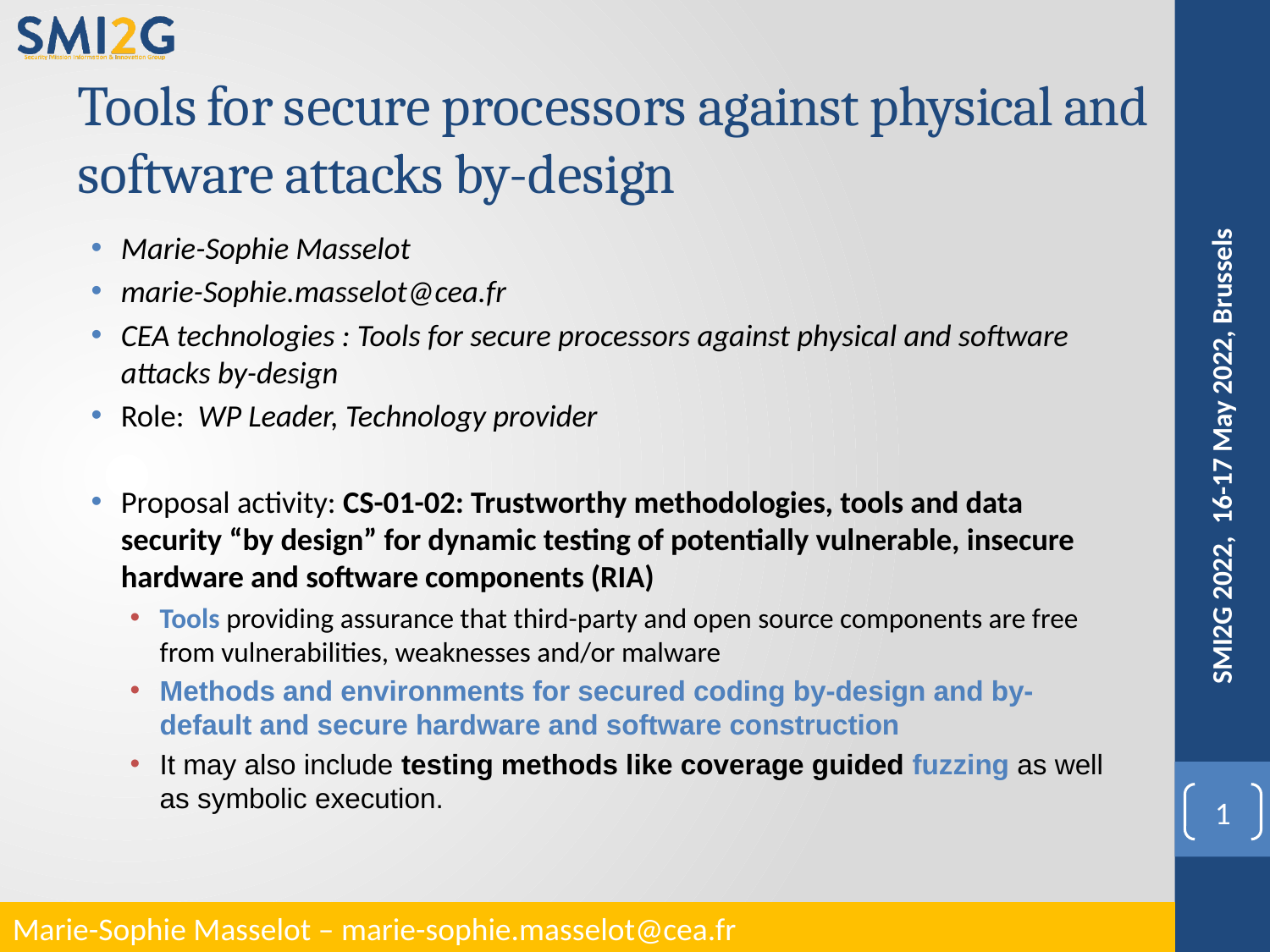

# Tools for secure processors against physical and software attacks by-design
Marie-Sophie Masselot
marie-Sophie.masselot@cea.fr
CEA technologies : Tools for secure processors against physical and software attacks by-design
Role:  WP Leader, Technology provider

Proposal activity: CS-01-02: Trustworthy methodologies, tools and data security “by design” for dynamic testing of potentially vulnerable, insecure hardware and software components (RIA)
Tools providing assurance that third-party and open source components are free from vulnerabilities, weaknesses and/or malware
Methods and environments for secured coding by-design and by-default and secure hardware and software construction
It may also include testing methods like coverage guided fuzzing as well as symbolic execution.

SMI2G 2022,  16-17 May 2022, Brussels
1
Marie-Sophie Masselot – marie-sophie.masselot@cea.fr